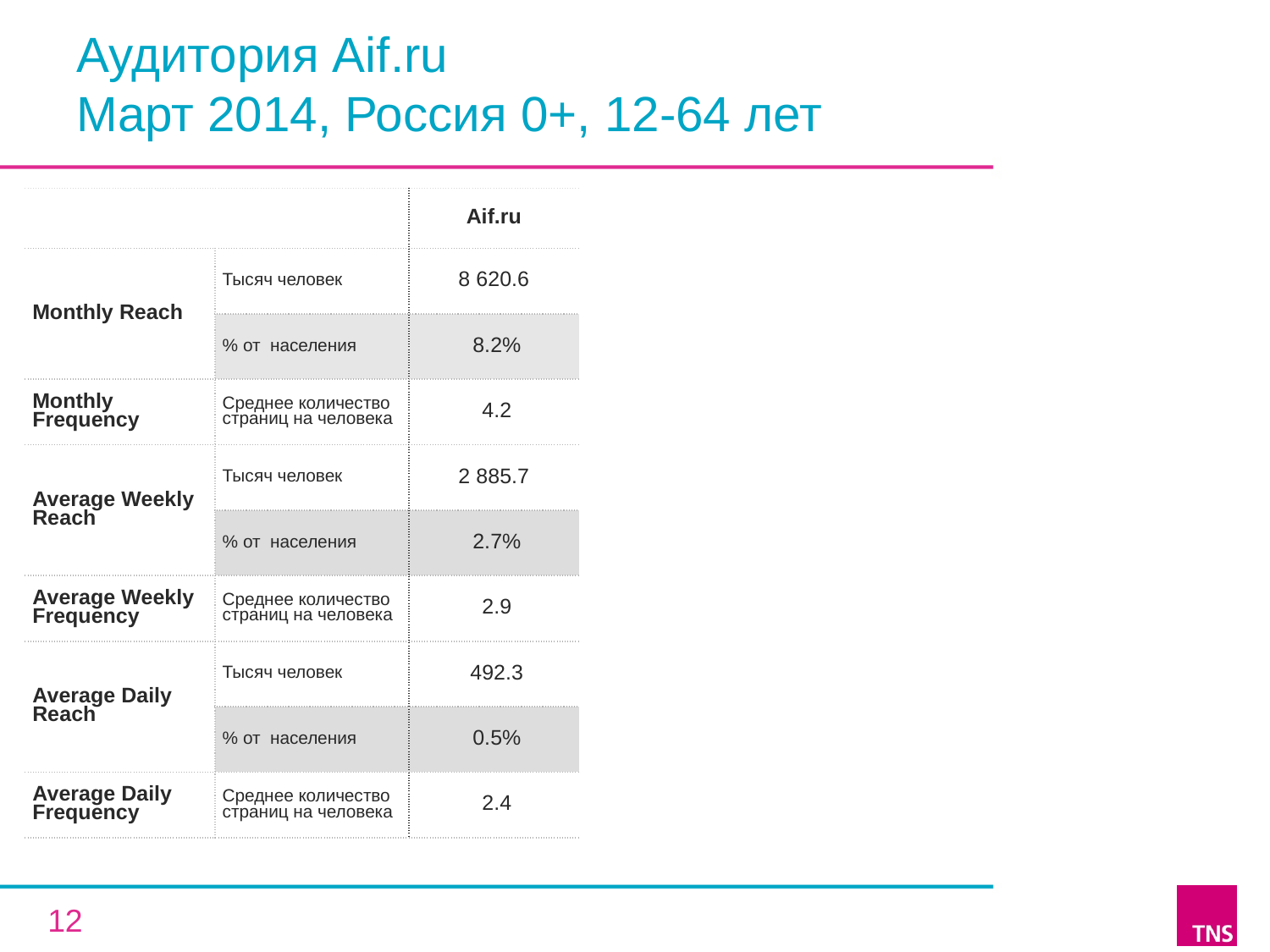

# Аудитория Aif.ru Март 2014, Россия 0+, 12-64 лет
|  |  | Aif.ru |
| --- | --- | --- |
| Monthly Reach | Тысяч человек | 8 620.6 |
|  | % от населения | 8.2% |
| Monthly Frequency | Среднее количество страниц на человека | 4.2 |
| Average Weekly Reach | Тысяч человек | 2 885.7 |
|  | % от населения | 2.7% |
| Average Weekly Frequency | Среднее количество страниц на человека | 2.9 |
| Average Daily Reach | Тысяч человек | 492.3 |
|  | % от населения | 0.5% |
| Average Daily Frequency | Среднее количество страниц на человека | 2.4 |

12